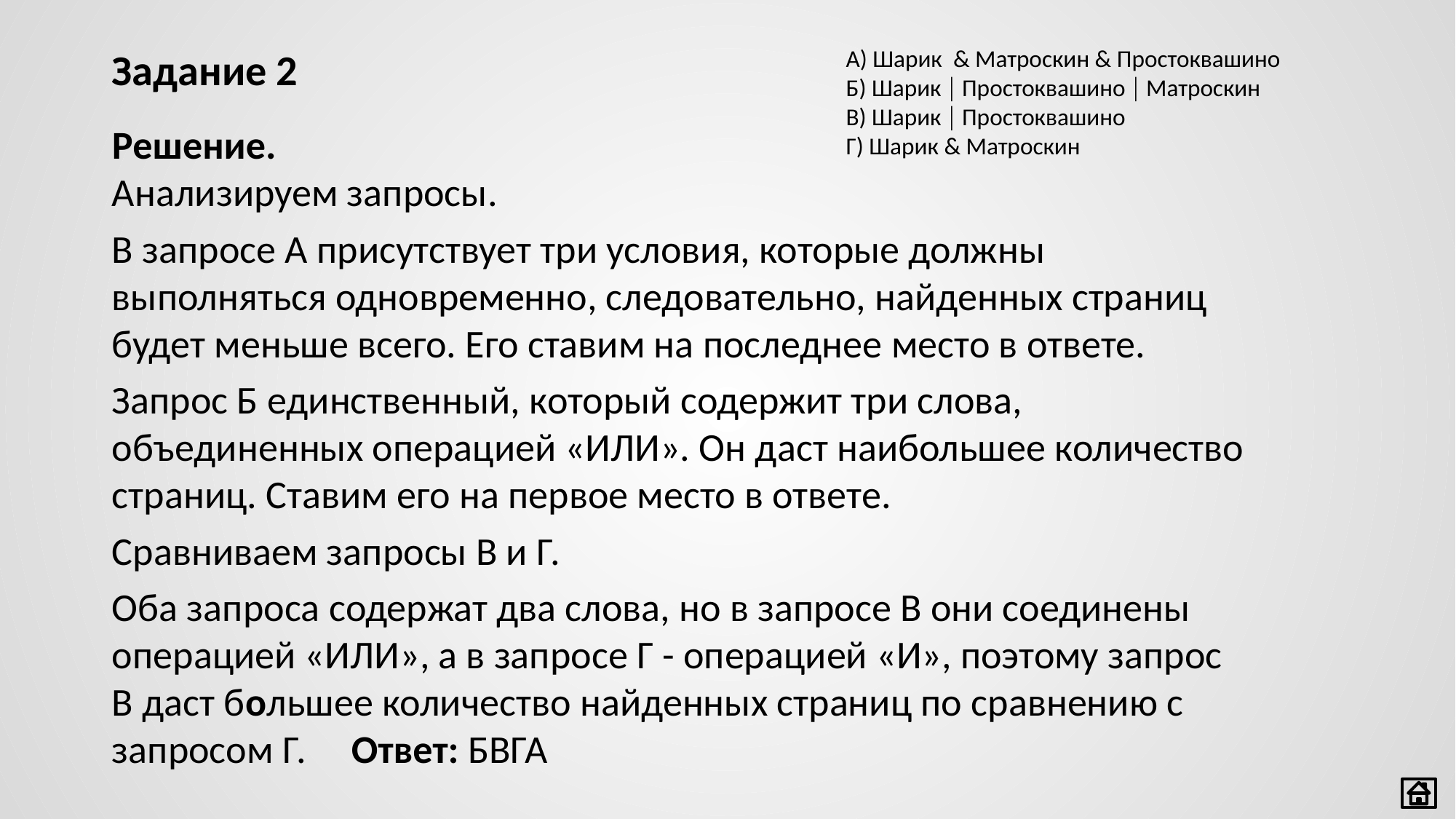

Задание 2
А) Шарик  & Матроскин & Простоквашино
Б) Шарик | Простоквашино | Матроскин
В) Шарик | Простоквашино
Г) Шарик & Матроскин
Решение.
Анализируем запросы.
В запросе А присутствует три условия, которые должны выполняться одновременно, следовательно, найденных страниц будет меньше всего. Его ставим на последнее место в ответе.
Запрос Б единственный, который содержит три слова, объединенных операцией «ИЛИ». Он даст наибольшее количество страниц. Ставим его на первое место в ответе.
Сравниваем запросы В и Г.
Оба запроса содержат два слова, но в запросе В они соединены операцией «ИЛИ», а в запросе Г - операцией «И», поэтому запрос В даст большее количество найденных страниц по сравнению с запросом Г.     Ответ: БВГА